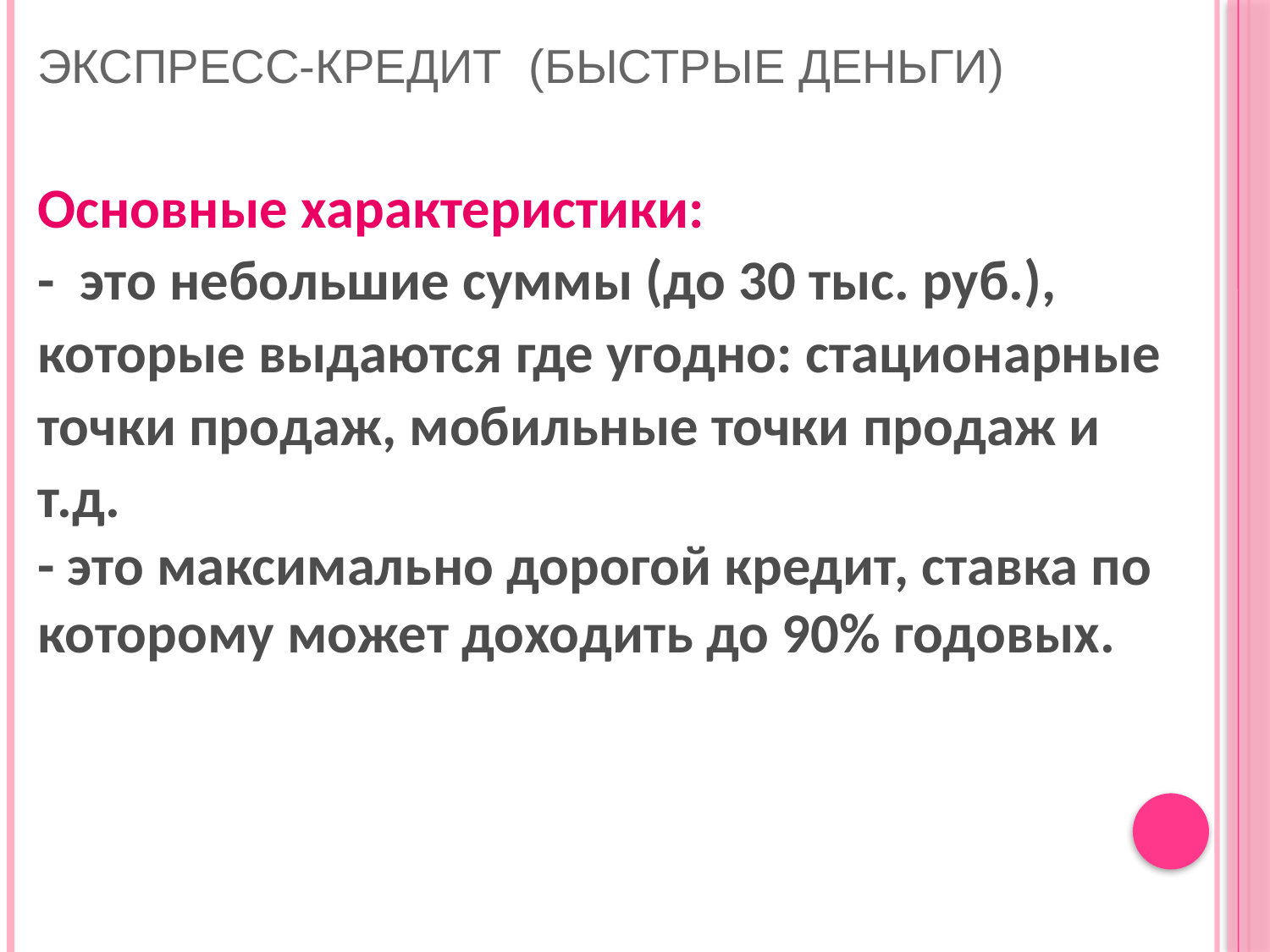

Экспресс-кредит  (быстрые деньги)

Основные характеристики:
-  это небольшие суммы (до 30 тыс. руб.), которые выдаются где угодно: стационарные точки продаж, мобильные точки продаж и т.д.
- это максимально дорогой кредит, ставка по которому может доходить до 90% годовых.